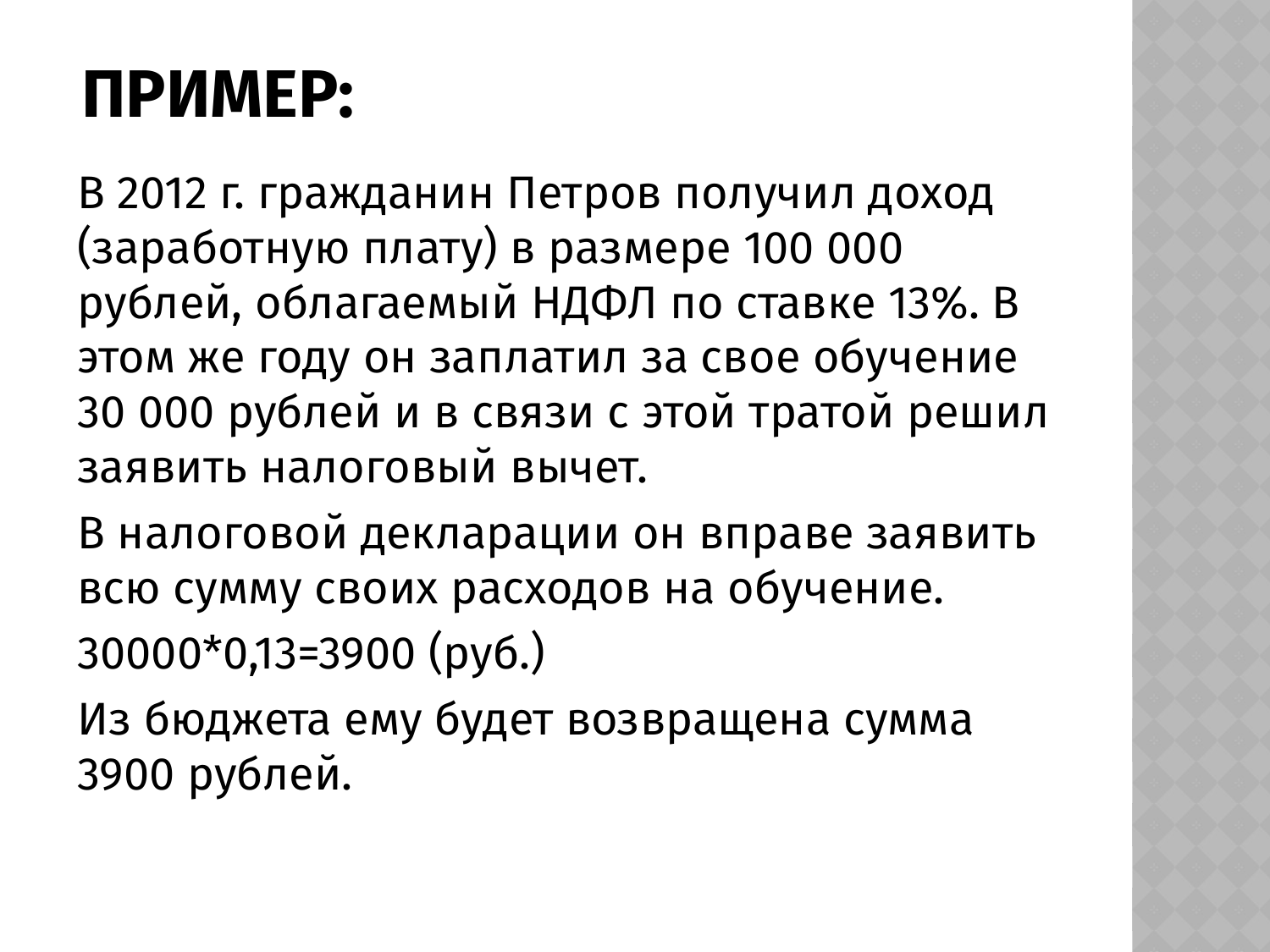

# ПРИМЕР:
В 2012 г. гражданин Петров получил доход (заработную плату) в размере 100 000 рублей, облагаемый НДФЛ по ставке 13%. В этом же году он заплатил за свое обучение 30 000 рублей и в связи с этой тратой решил заявить налоговый вычет.
В налоговой декларации он вправе заявить всю сумму своих расходов на обучение.
30000*0,13=3900 (руб.)
Из бюджета ему будет возвращена сумма 3900 рублей.